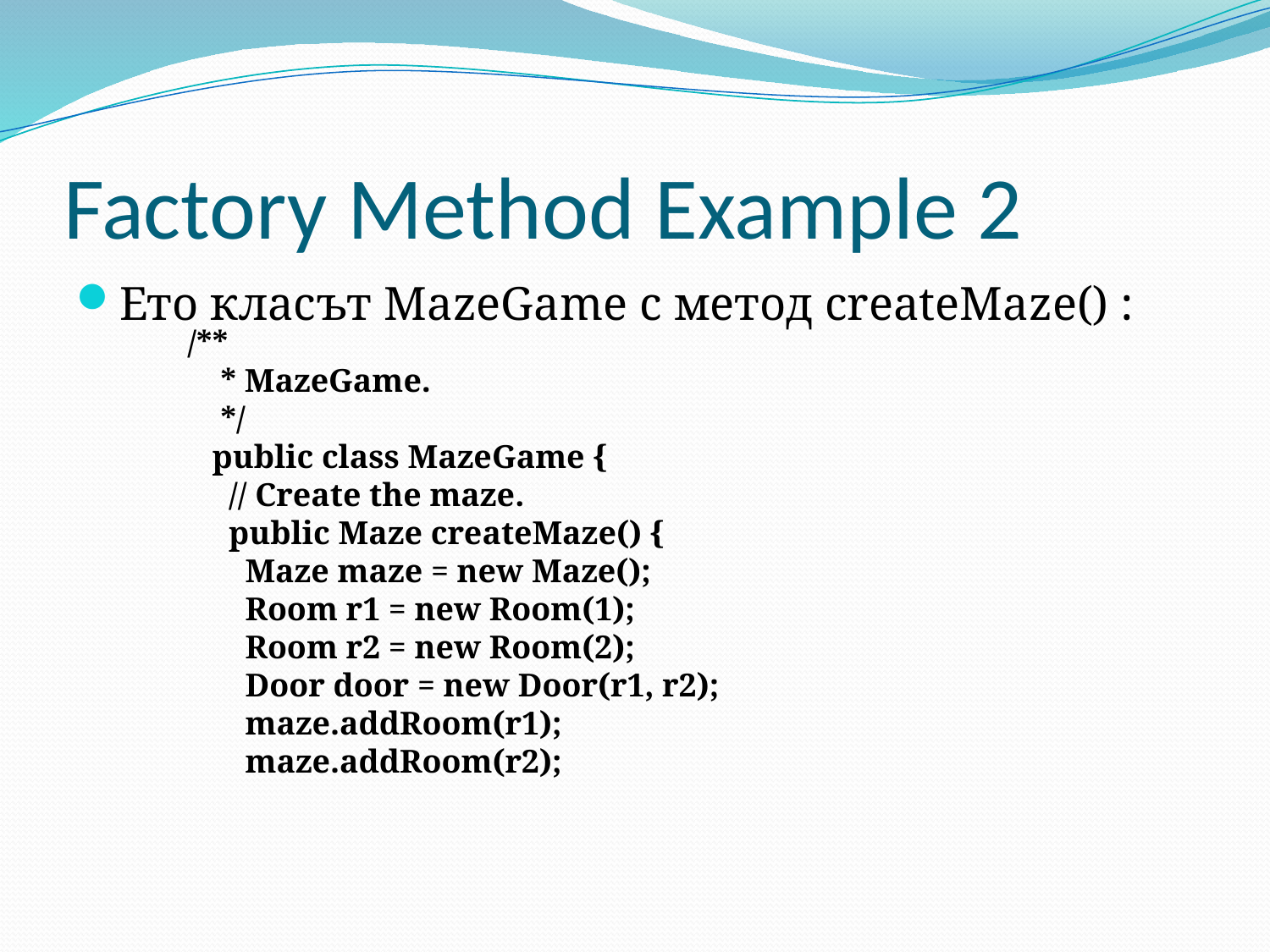

# Factory Method Example 2
Ето класът MazeGame с метод createMaze() :
/**
    * MazeGame.
    */
   public class MazeGame {
     // Create the maze.
     public Maze createMaze() {
       Maze maze = new Maze();
       Room r1 = new Room(1);
       Room r2 = new Room(2);
       Door door = new Door(r1, r2);
       maze.addRoom(r1);
       maze.addRoom(r2);